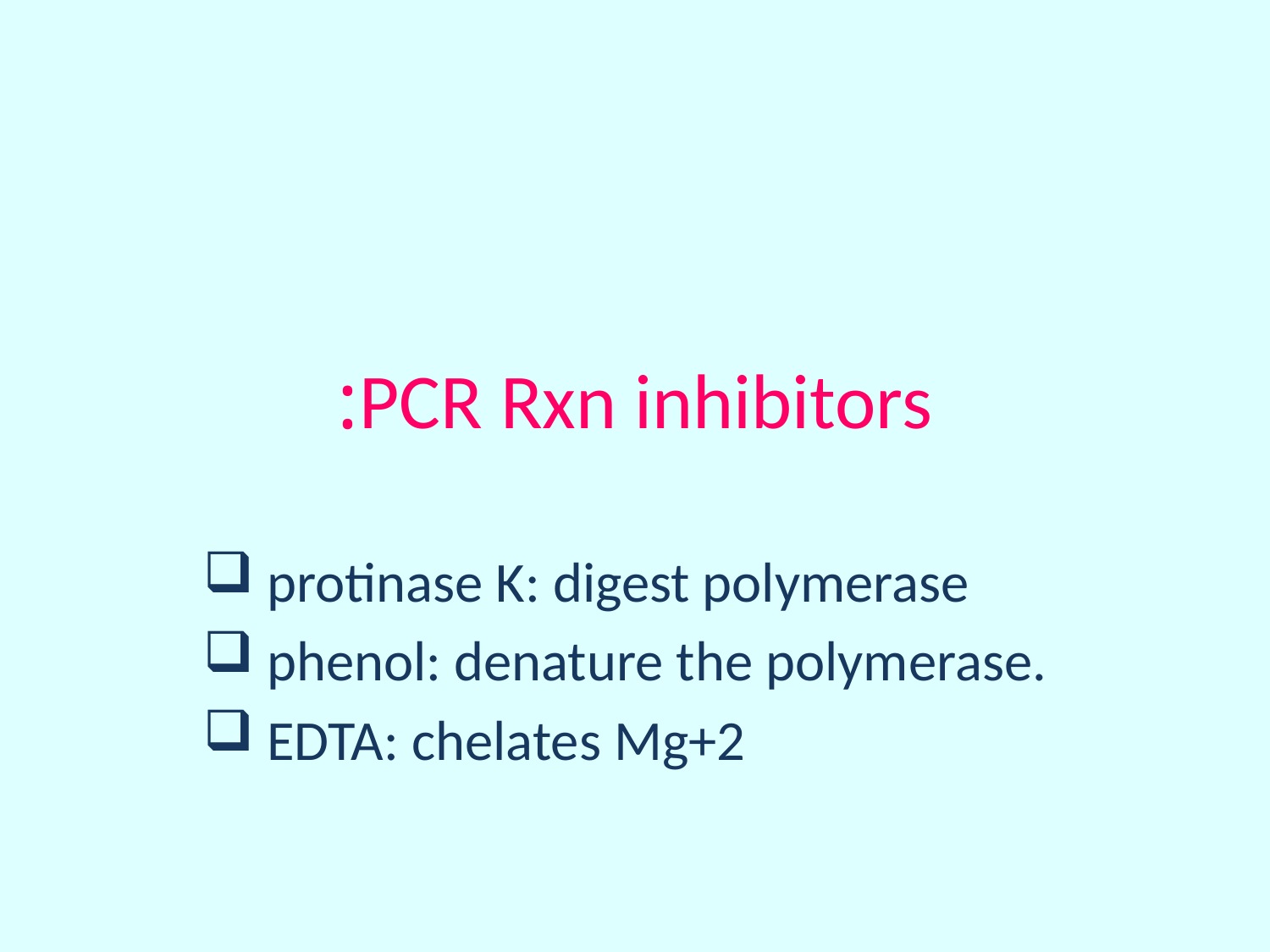

# PCR Rxn inhibitors:
protinase K: digest polymerase
phenol: denature the polymerase.
EDTA: chelates Mg+2